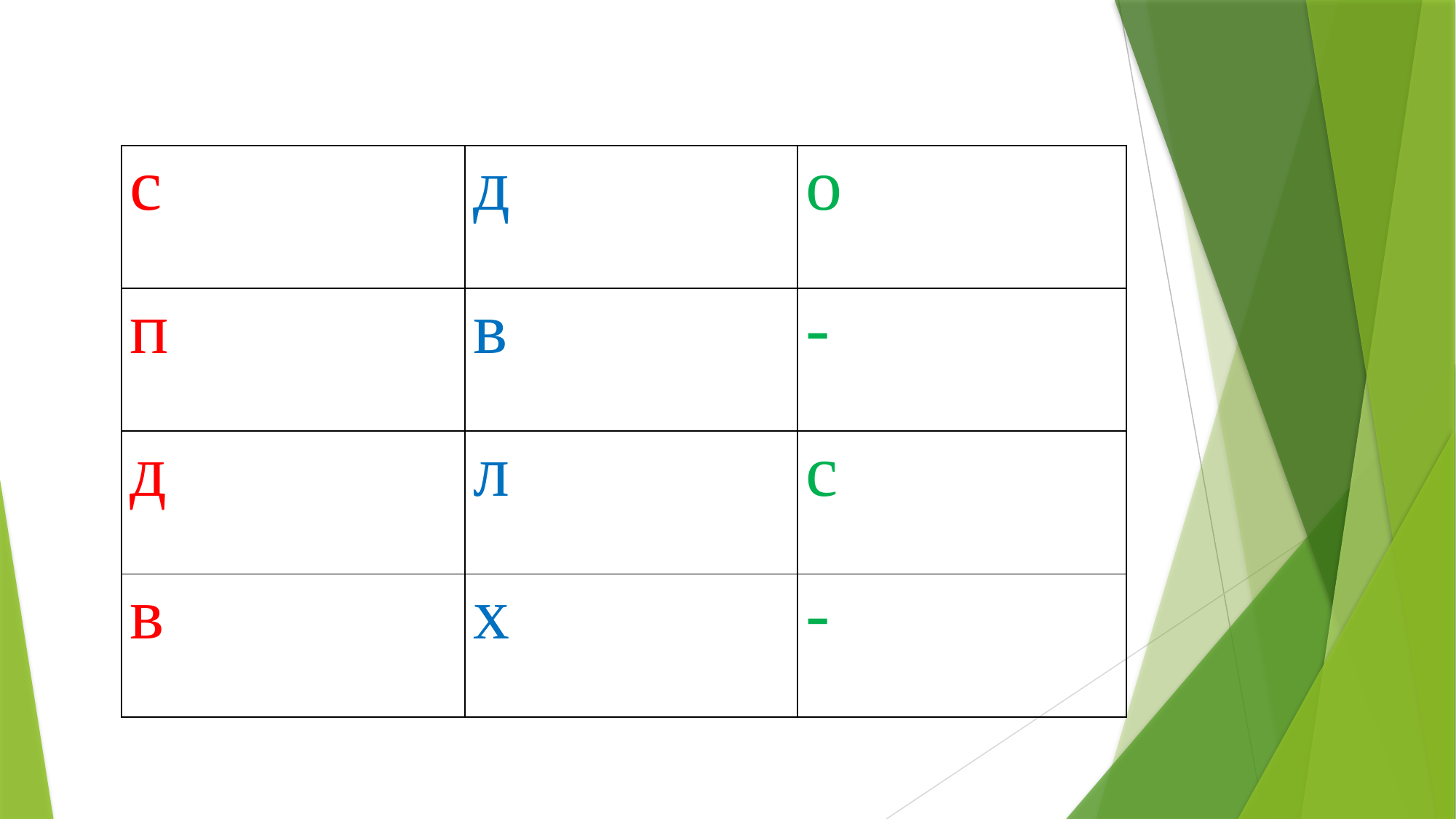

| с | д | о |
| --- | --- | --- |
| п | в | - |
| д | л | с |
| в | х | - |